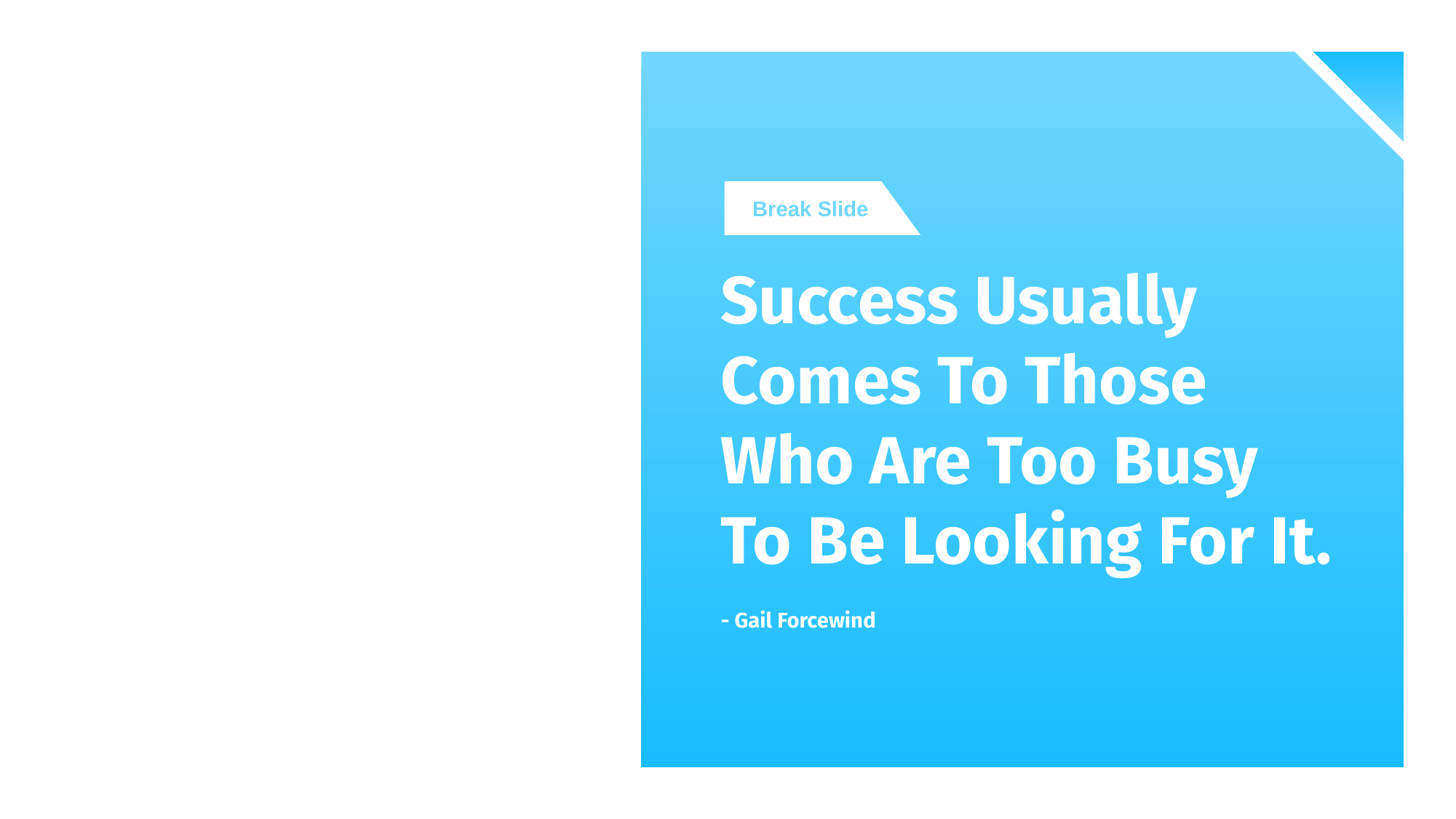

Break Slide
Success Usually
Comes To Those
Who Are Too Busy
To Be Looking For It.
- Gail Forcewind